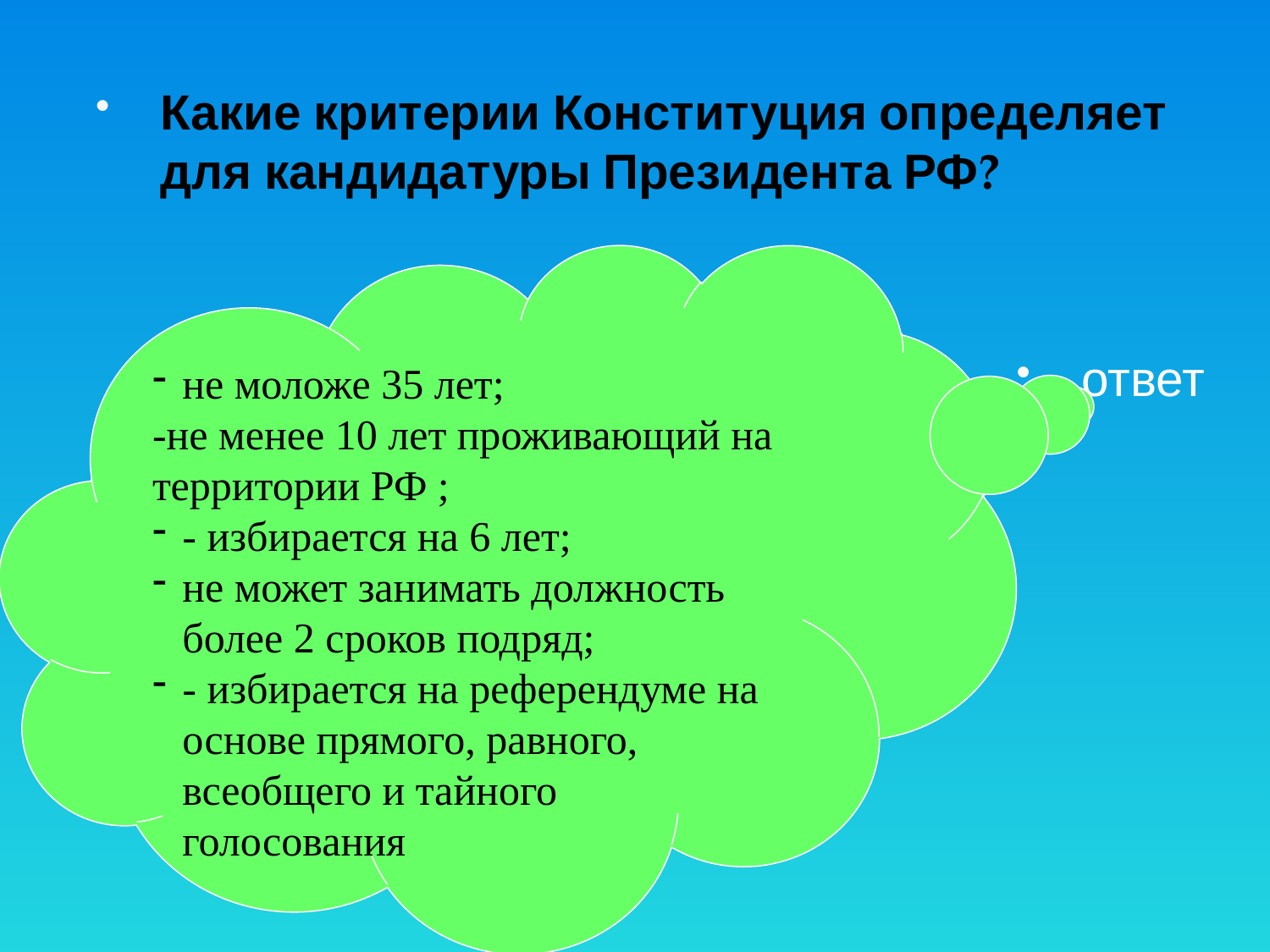

Какие критерии Конституция определяет для кандидатуры Президента РФ?

ответ
не моложе 35 лет;
-не менее 10 лет проживающий на территории РФ ;
- избирается на 6 лет;
не может занимать должность более 2 сроков подряд;
- избирается на референдуме на основе прямого, равного, всеобщего и тайного голосования